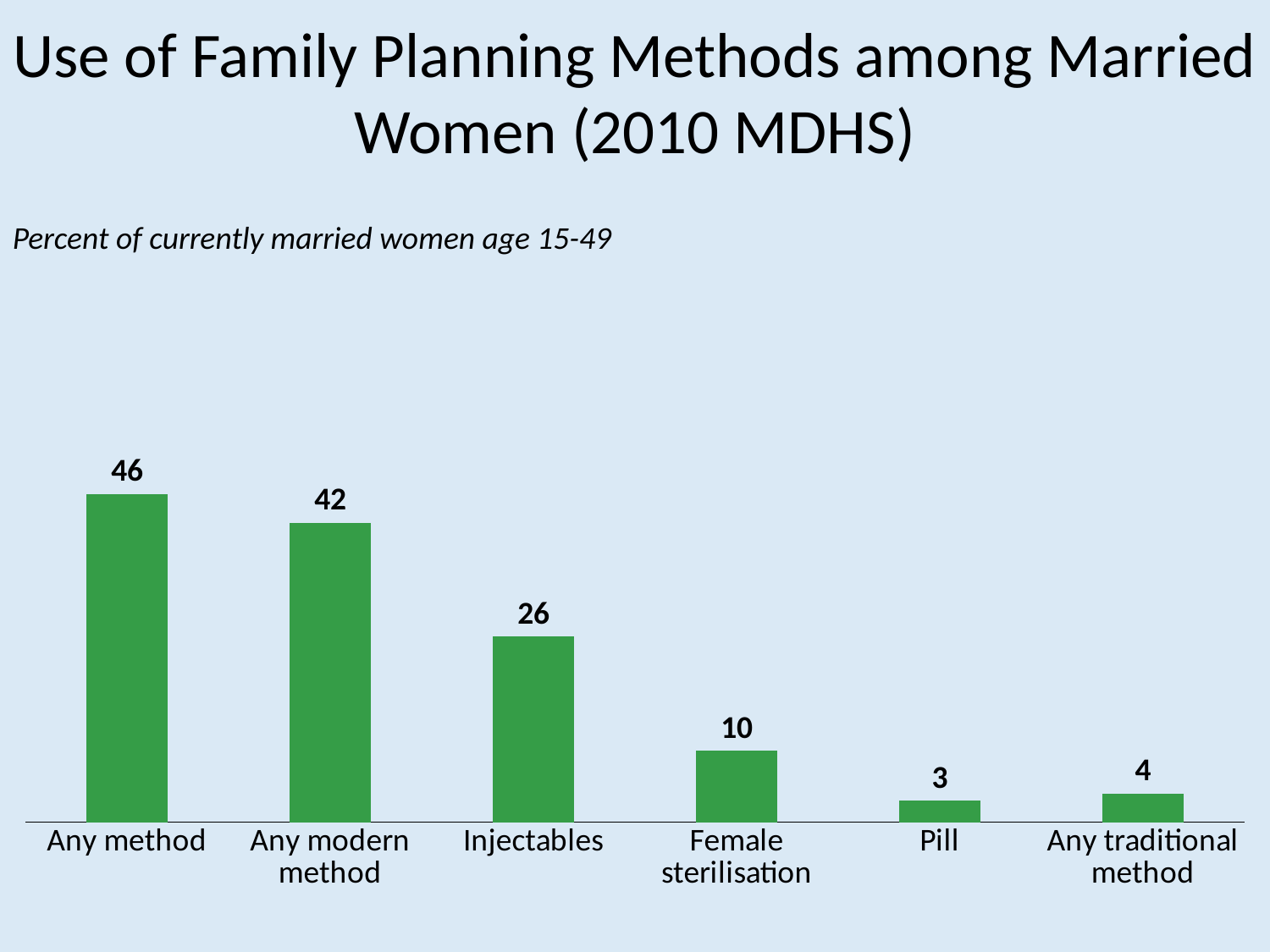

# Use of Family Planning Methods among Married Women (2010 MDHS)
Percent of currently married women age 15-49

### Chart

| Category | Currently married women |
|---|---|
| Any method | 46.0 |
| Any modern method | 42.0 |
| Injectables | 26.0 |
| Female sterilisation | 10.0 |
| Pill | 3.0 |
| Any traditional method | 4.0 |